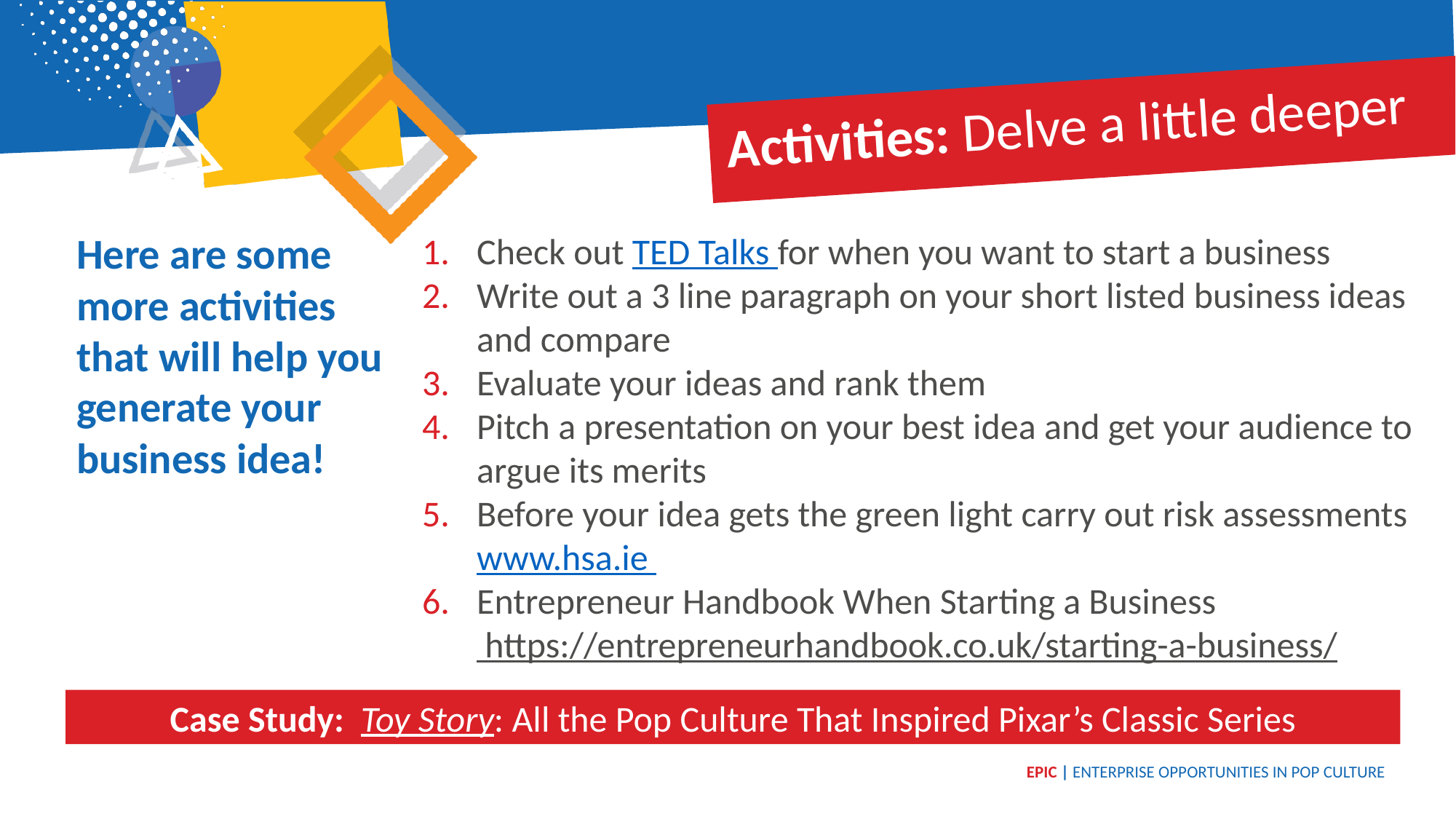

Activities: Delve a little deeper

Here are some more activities that will help you generate your business idea!
Check out TED Talks for when you want to start a business
Write out a 3 line paragraph on your short listed business ideas and compare
Evaluate your ideas and rank them
Pitch a presentation on your best idea and get your audience to argue its merits
Before your idea gets the green light carry out risk assessments www.hsa.ie
Entrepreneur Handbook When Starting a Business https://entrepreneurhandbook.co.uk/starting-a-business/
Case Study:  Toy Story: All the Pop Culture That Inspired Pixar’s Classic Series